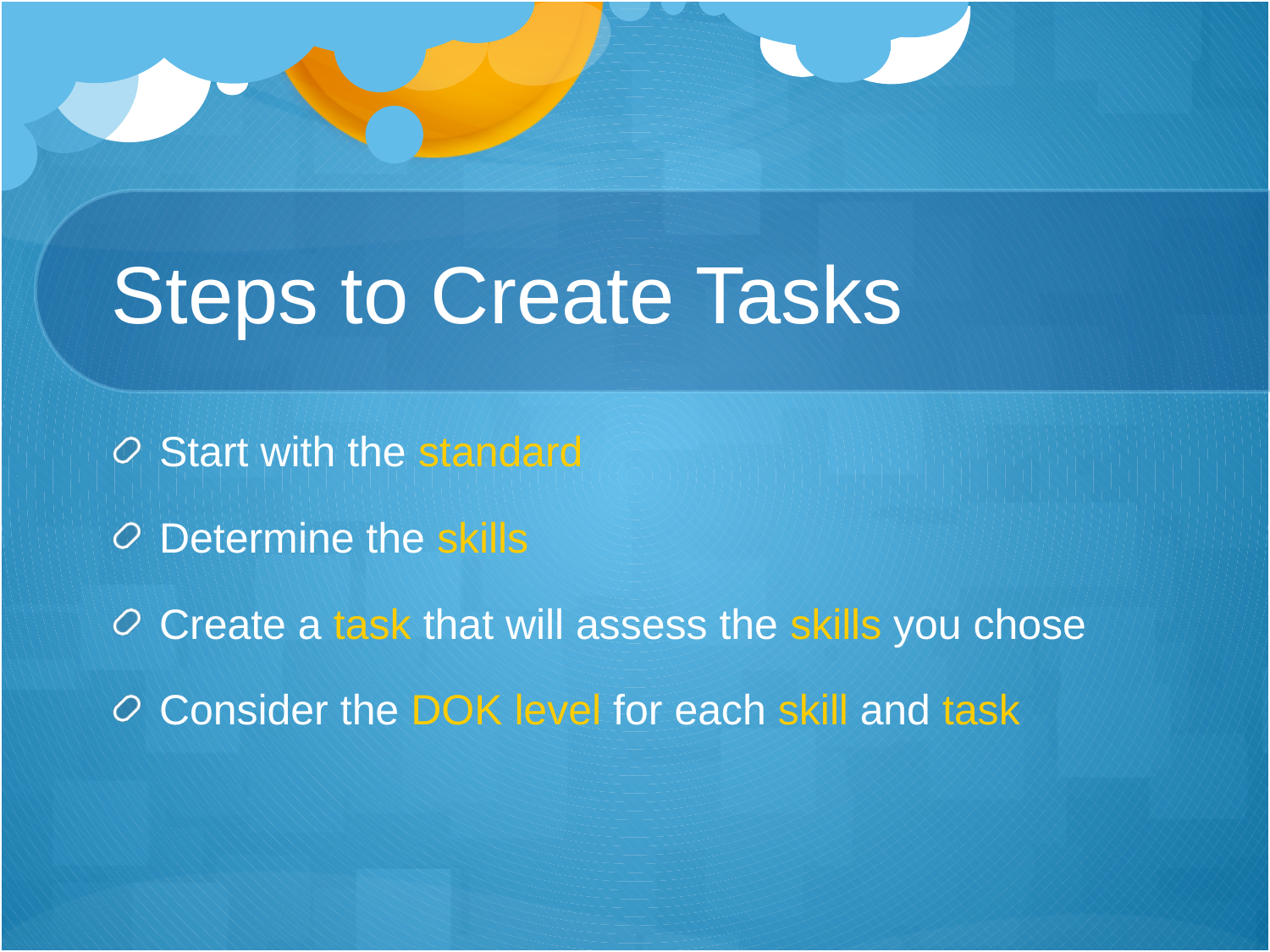

# Steps to Create Tasks
Start with the standard
Determine the skills
Create a task that will assess the skills you chose
Consider the DOK level for each skill and task